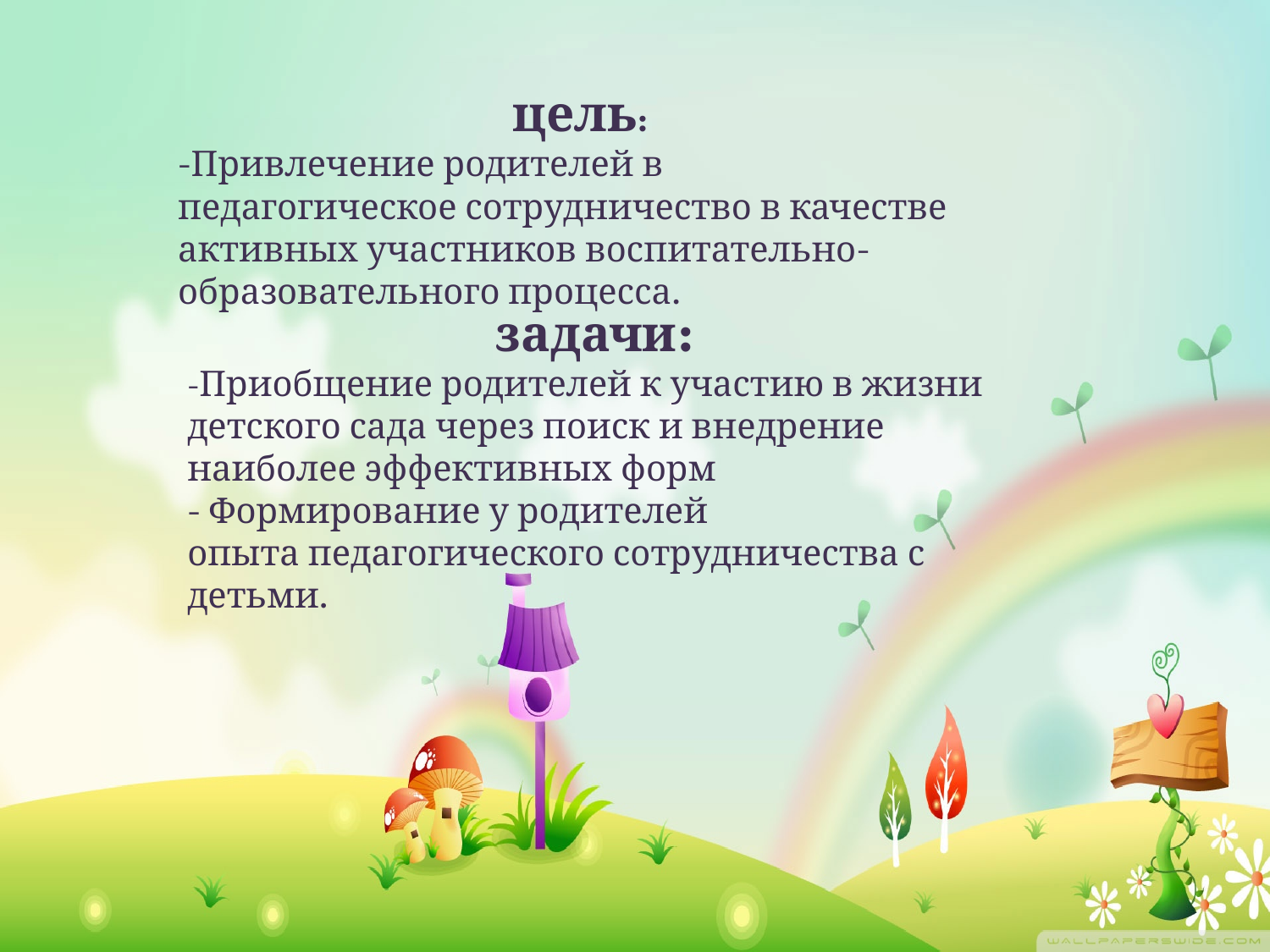

цель:
-Привлечение родителей в       педагогическое сотрудничество в качестве активных участников воспитательно-образовательного процесса.
задачи:
-Приобщение родителей к участию в жизни детского сада через поиск и внедрение наиболее эффективных форм
- Формирование у родителей опыта педагогического сотрудничества с детьми.